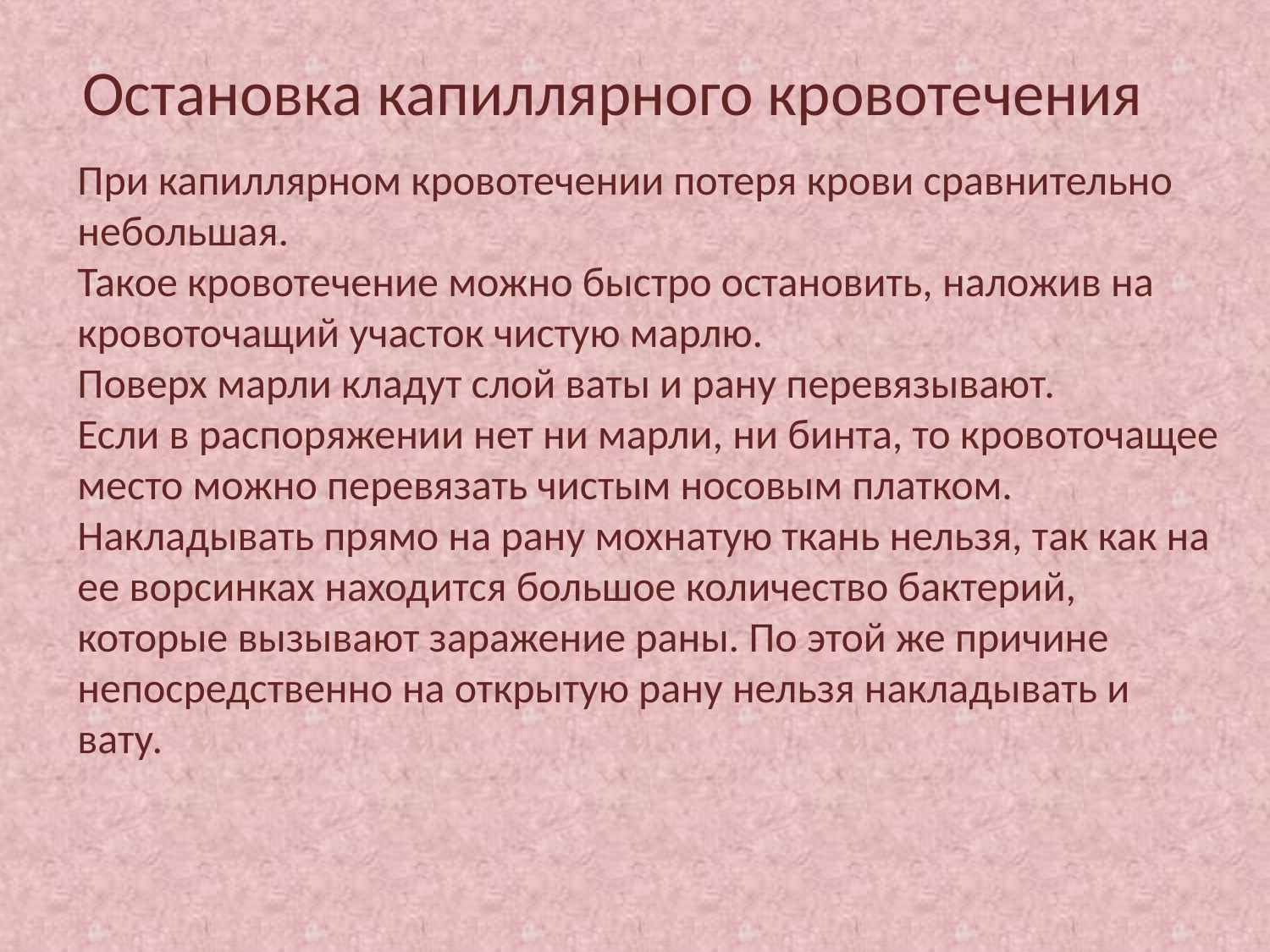

Остановка капиллярного кровотечения
При капиллярном кровотечении потеря крови сравнительно небольшая.
Такое кровотечение можно быстро остановить, наложив на кровоточащий участок чистую марлю.
Поверх марли кладут слой ваты и рану перевязывают.
Если в распоряжении нет ни марли, ни бинта, то кровоточащее место можно перевязать чистым носовым платком. Накладывать прямо на рану мохнатую ткань нельзя, так как на ее ворсинках находится большое количество бактерий, которые вызывают заражение раны. По этой же причине непосредственно на открытую рану нельзя накладывать и вату.